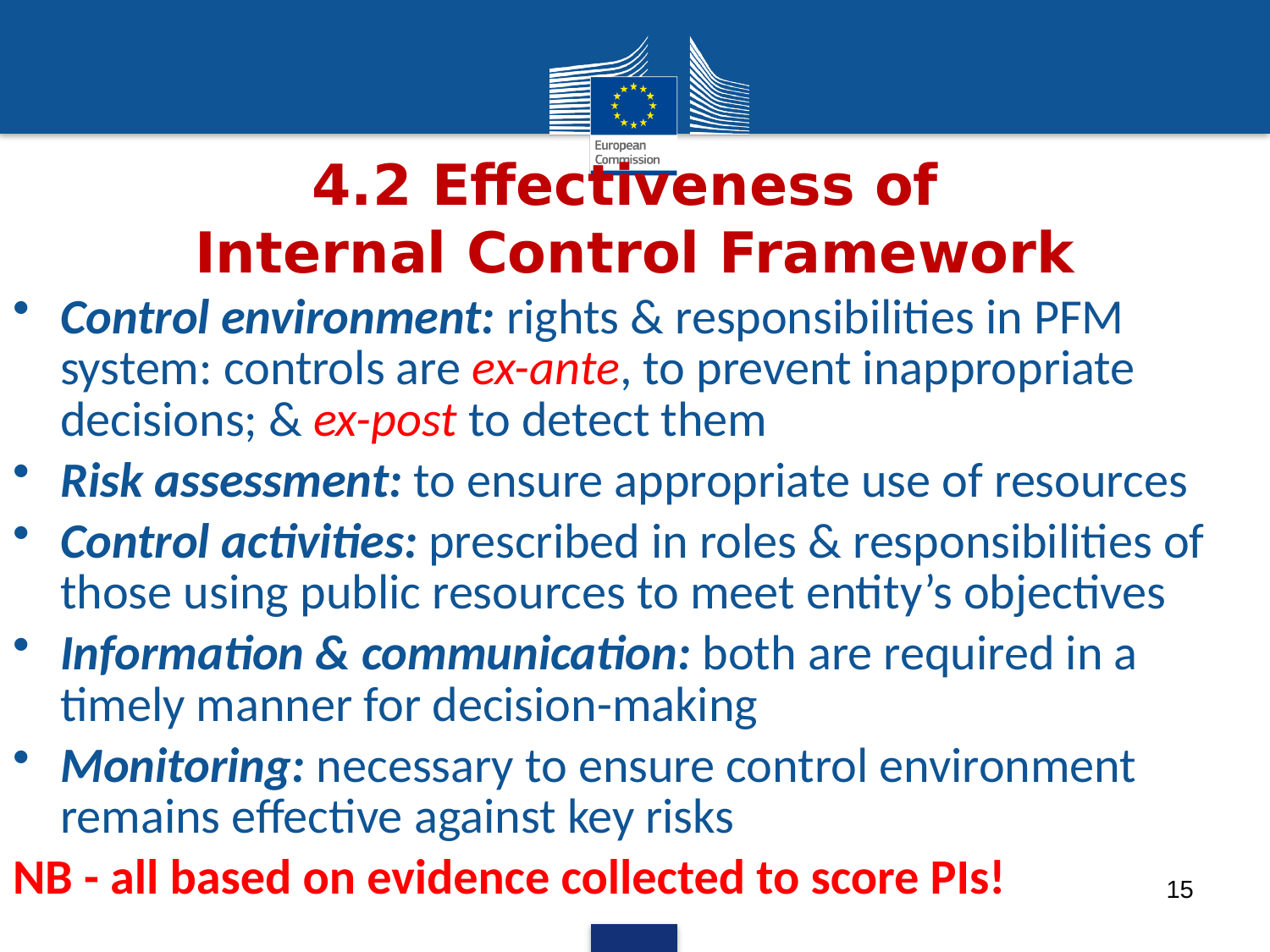

# 4.2 Effectiveness of Internal Control Framework
Control environment: rights & responsibilities in PFM system: controls are ex-ante, to prevent inappropriate decisions; & ex-post to detect them
Risk assessment: to ensure appropriate use of resources
Control activities: prescribed in roles & responsibilities of those using public resources to meet entity’s objectives
Information & communication: both are required in a timely manner for decision-making
Monitoring: necessary to ensure control environment remains effective against key risks
NB - all based on evidence collected to score PIs!

15